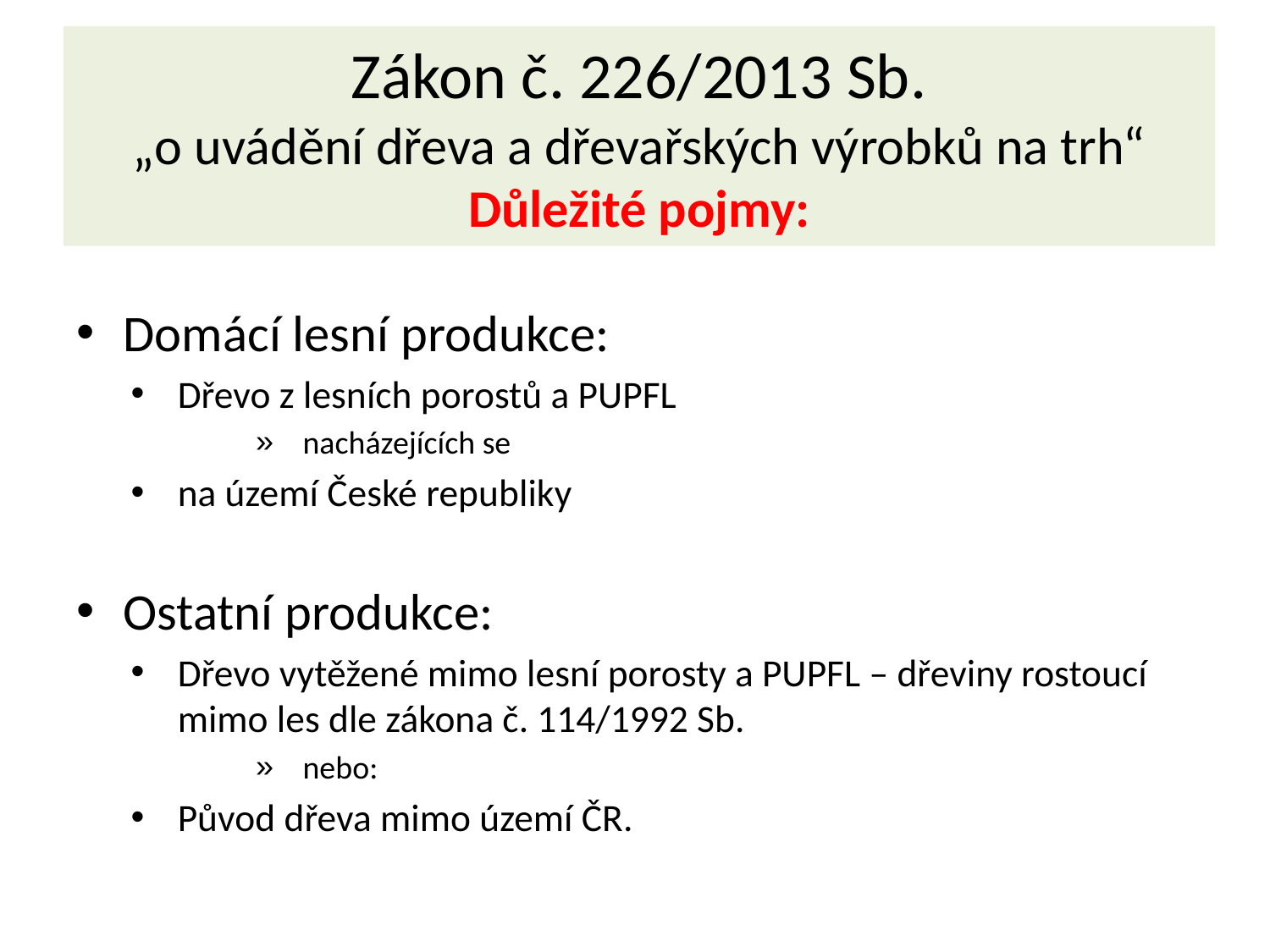

# Zákon č. 226/2013 Sb. „o uvádění dřeva a dřevařských výrobků na trh“ Důležité pojmy:

Domácí lesní produkce:
Dřevo z lesních porostů a PUPFL
nacházejících se
na území České republiky

Ostatní produkce:
Dřevo vytěžené mimo lesní porosty a PUPFL – dřeviny rostoucí mimo les dle zákona č. 114/1992 Sb.
nebo:
Původ dřeva mimo území ČR.